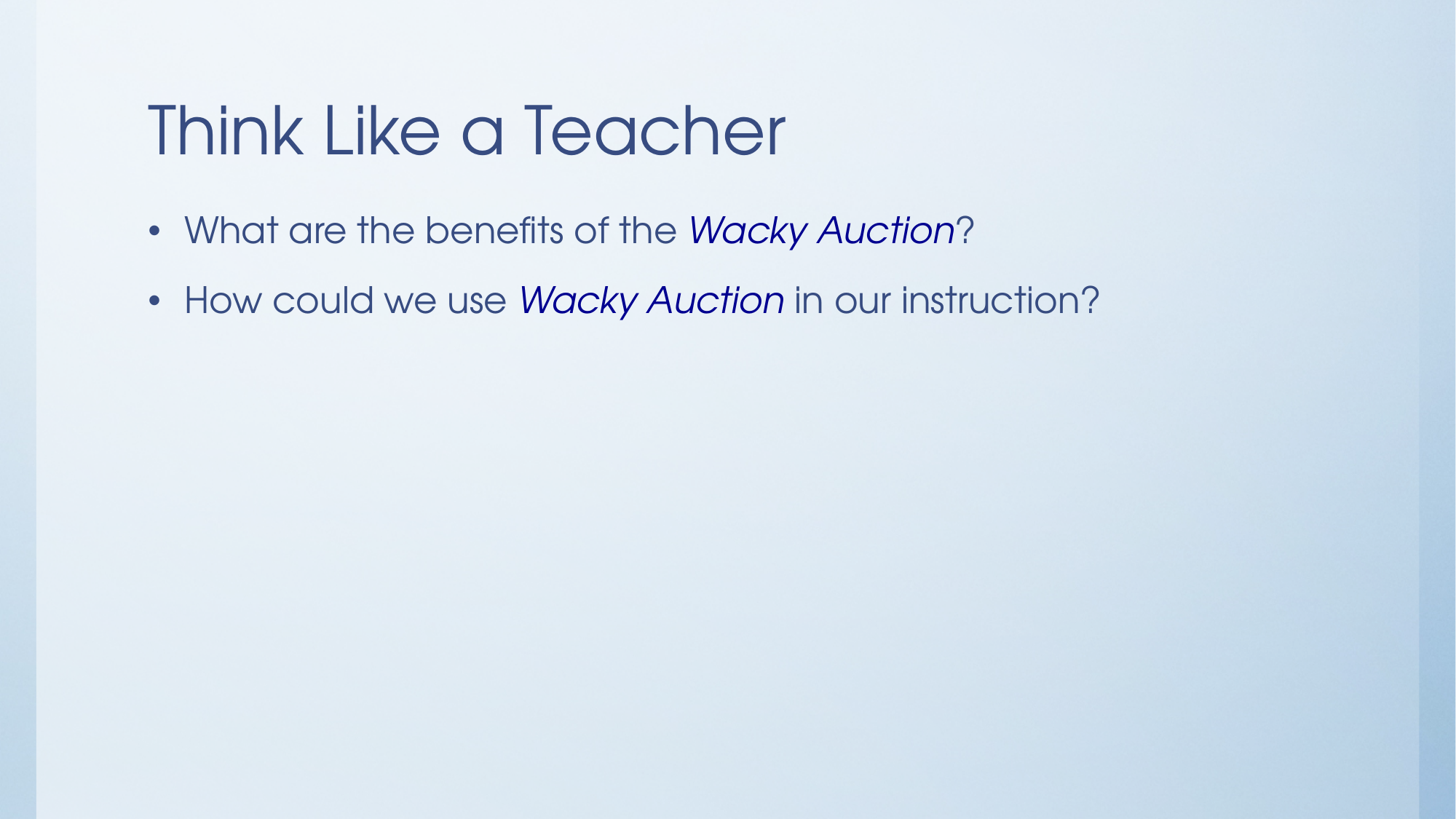

# Think Like a Teacher
What are the benefits of the Wacky Auction?
How could we use Wacky Auction in our instruction?